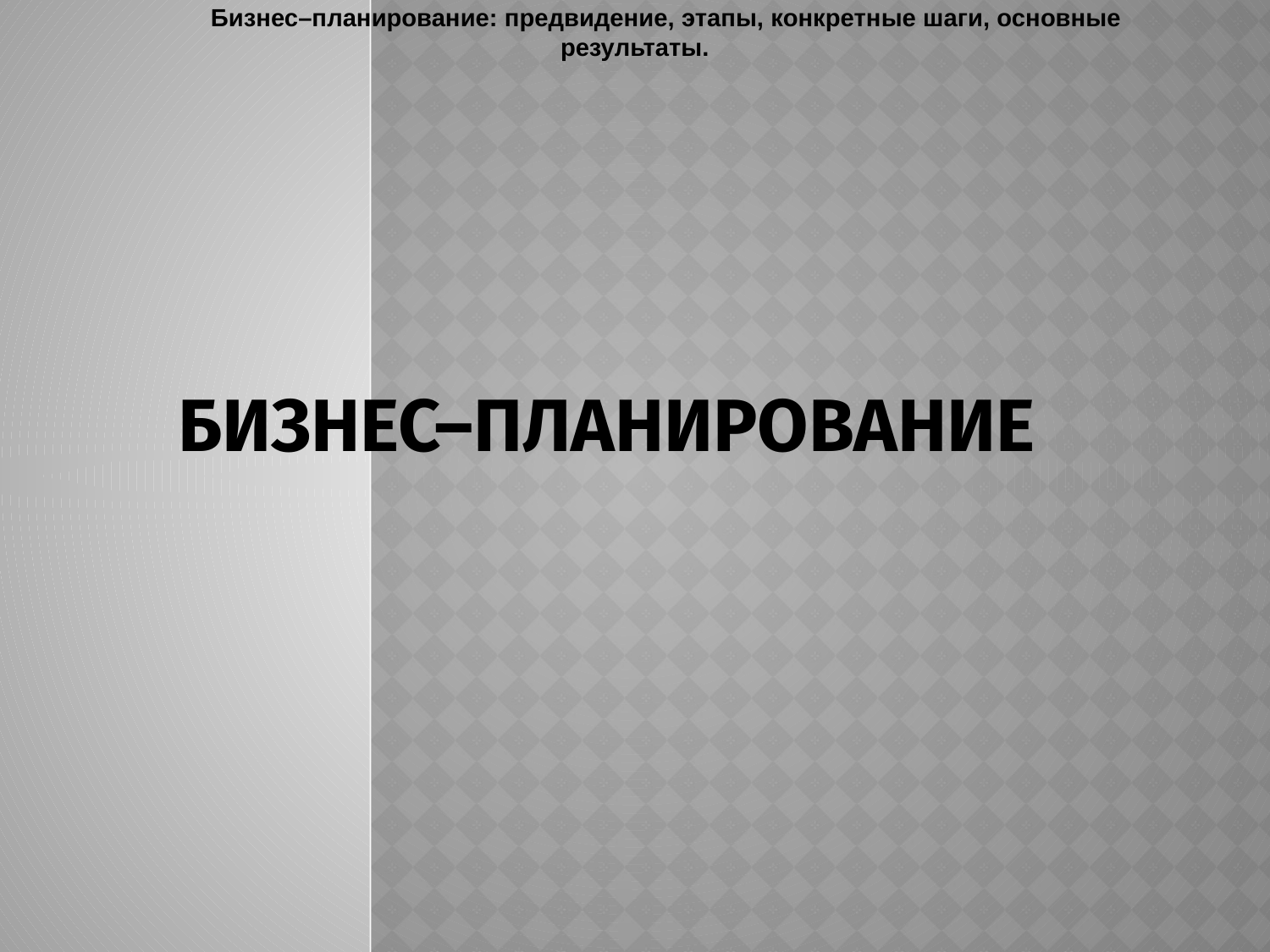

Бизнес–планирование: предвидение, этапы, конкретные шаги, основные результаты.
# Бизнес–планирование